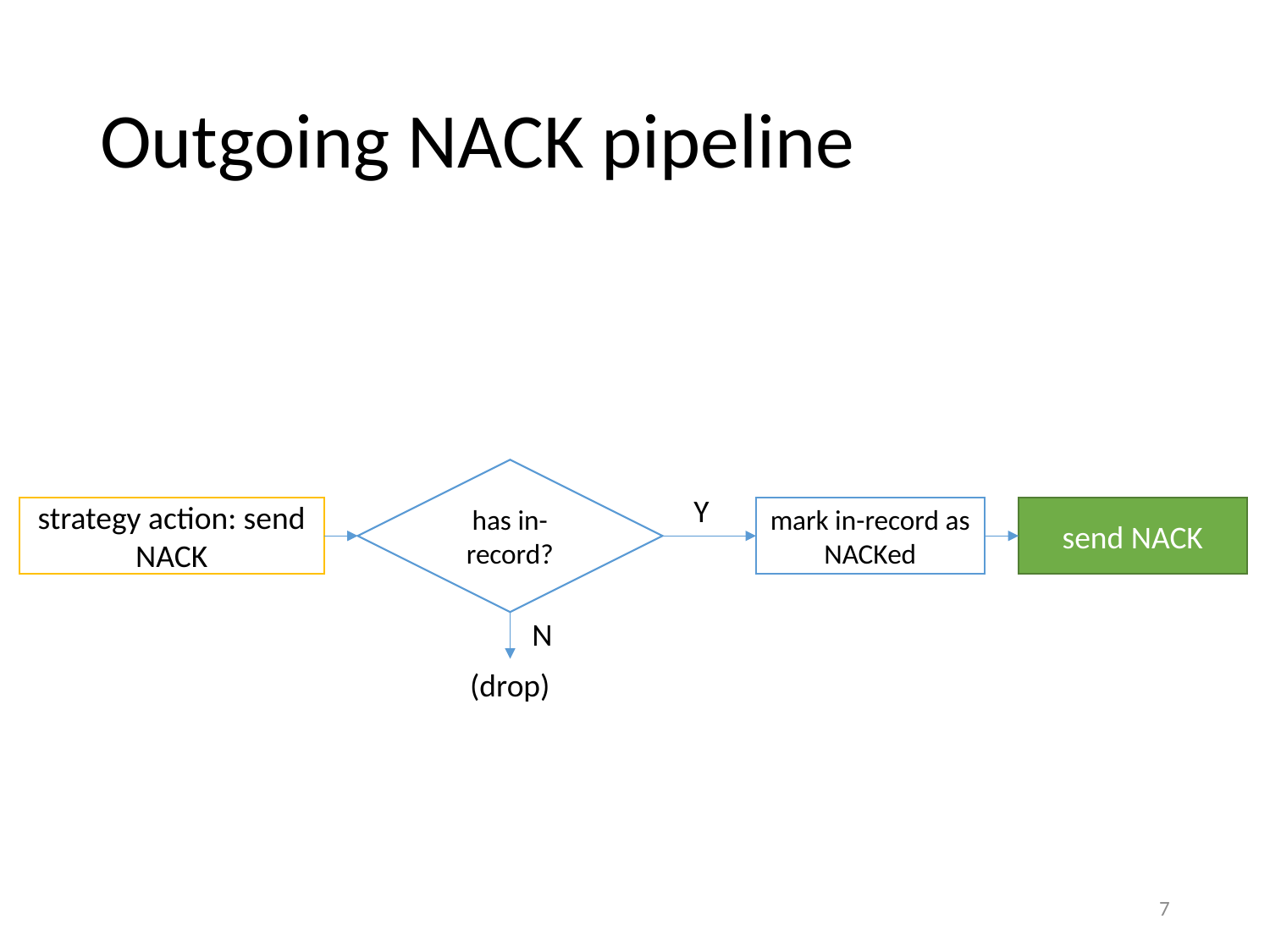

# Outgoing NACK pipeline
has in-record?
Y
strategy action: send NACK
mark in-record as NACKed
send NACK
N
(drop)
7